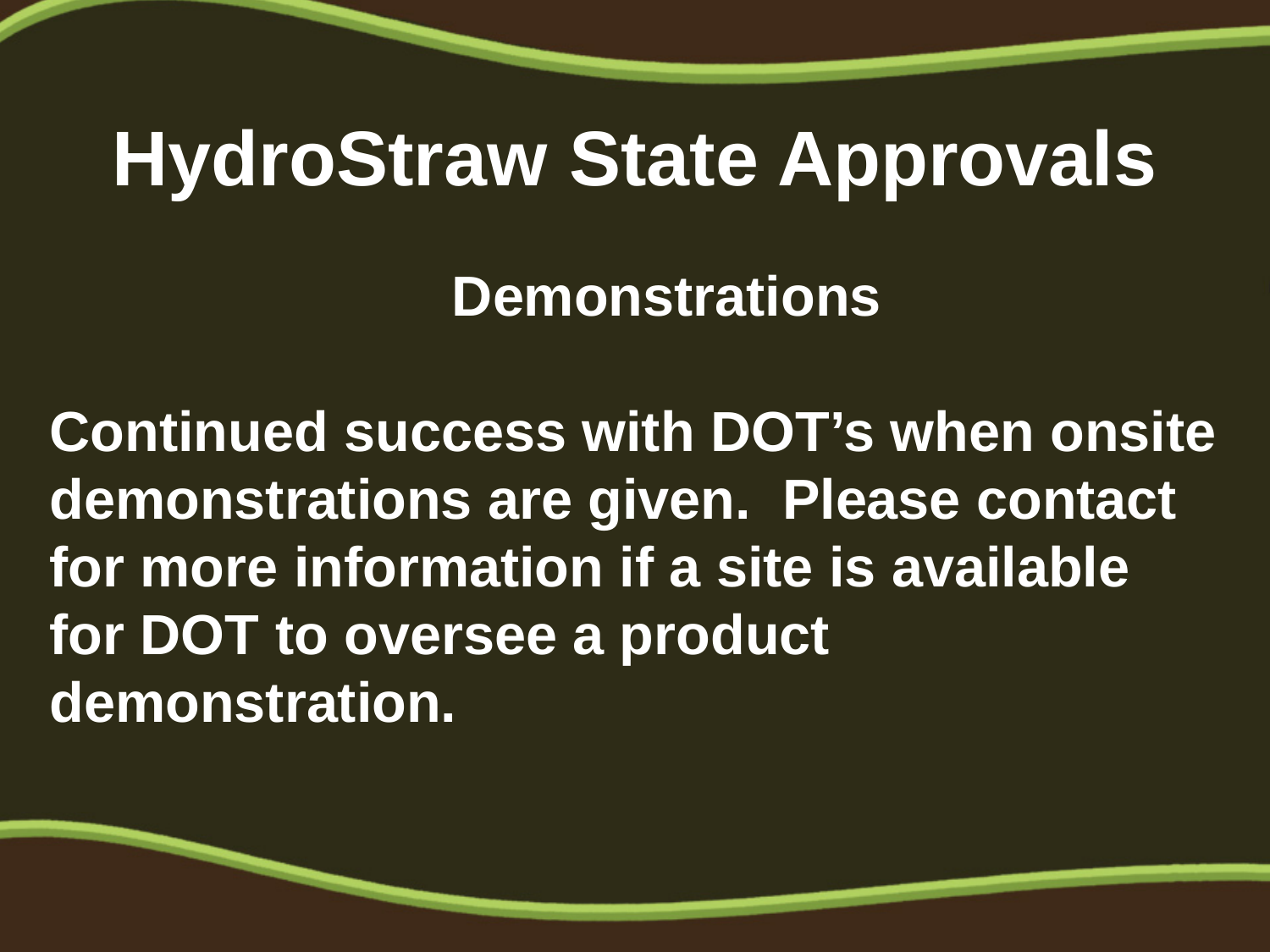

# HydroStraw State Approvals
Demonstrations

Continued success with DOT’s when onsite demonstrations are given.  Please contact for more information if a site is available for DOT to oversee a product demonstration.